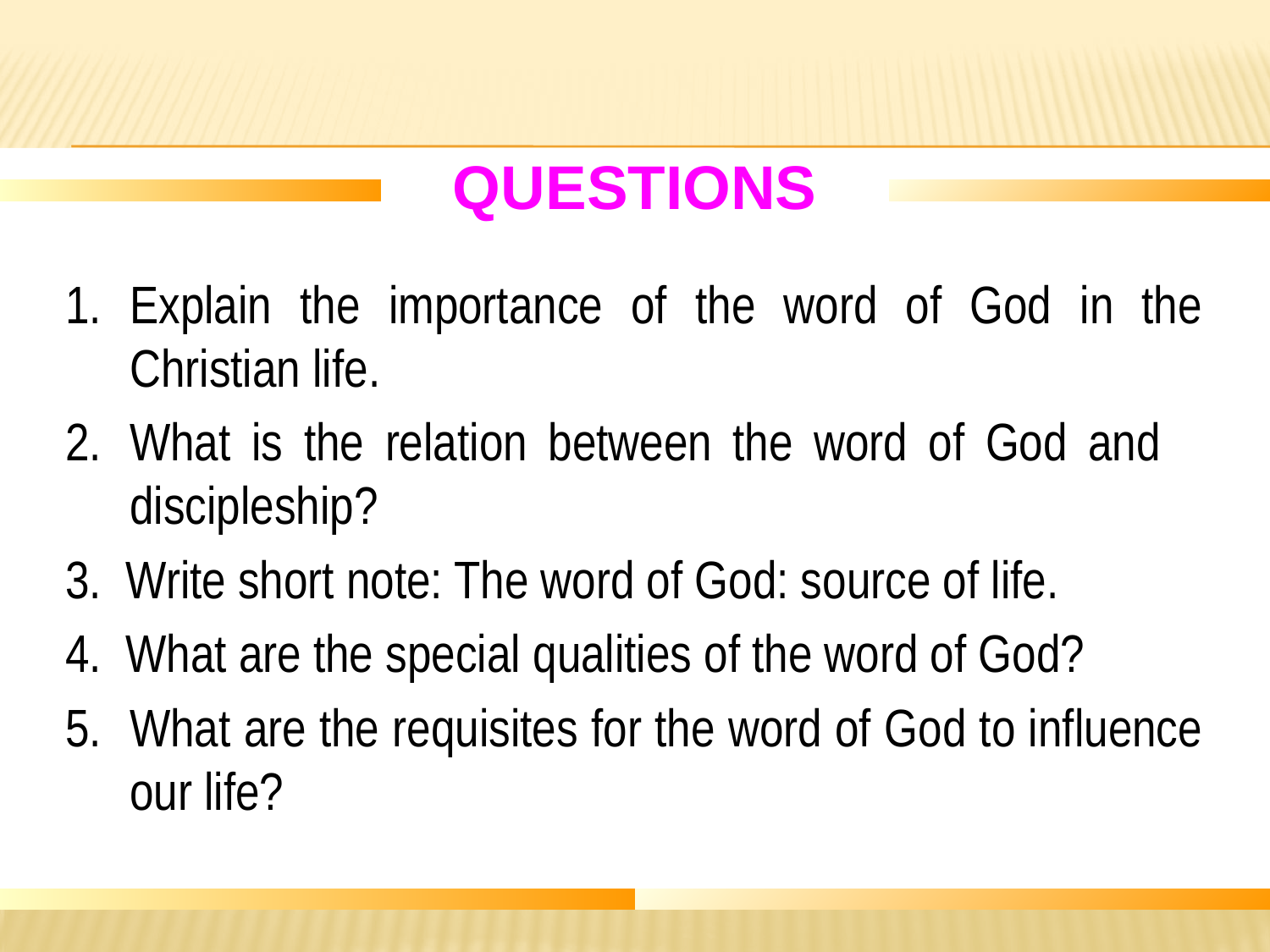

# Questions

1. Explain the importance of the word of God in the Christian life.
2.	What is the relation between the word of God and   discipleship?
3.	 Write short note: The word of God: source of life.
4.	 What are the special qualities of the word of God?
5.	What are the requisites for the word of God to influence our life?